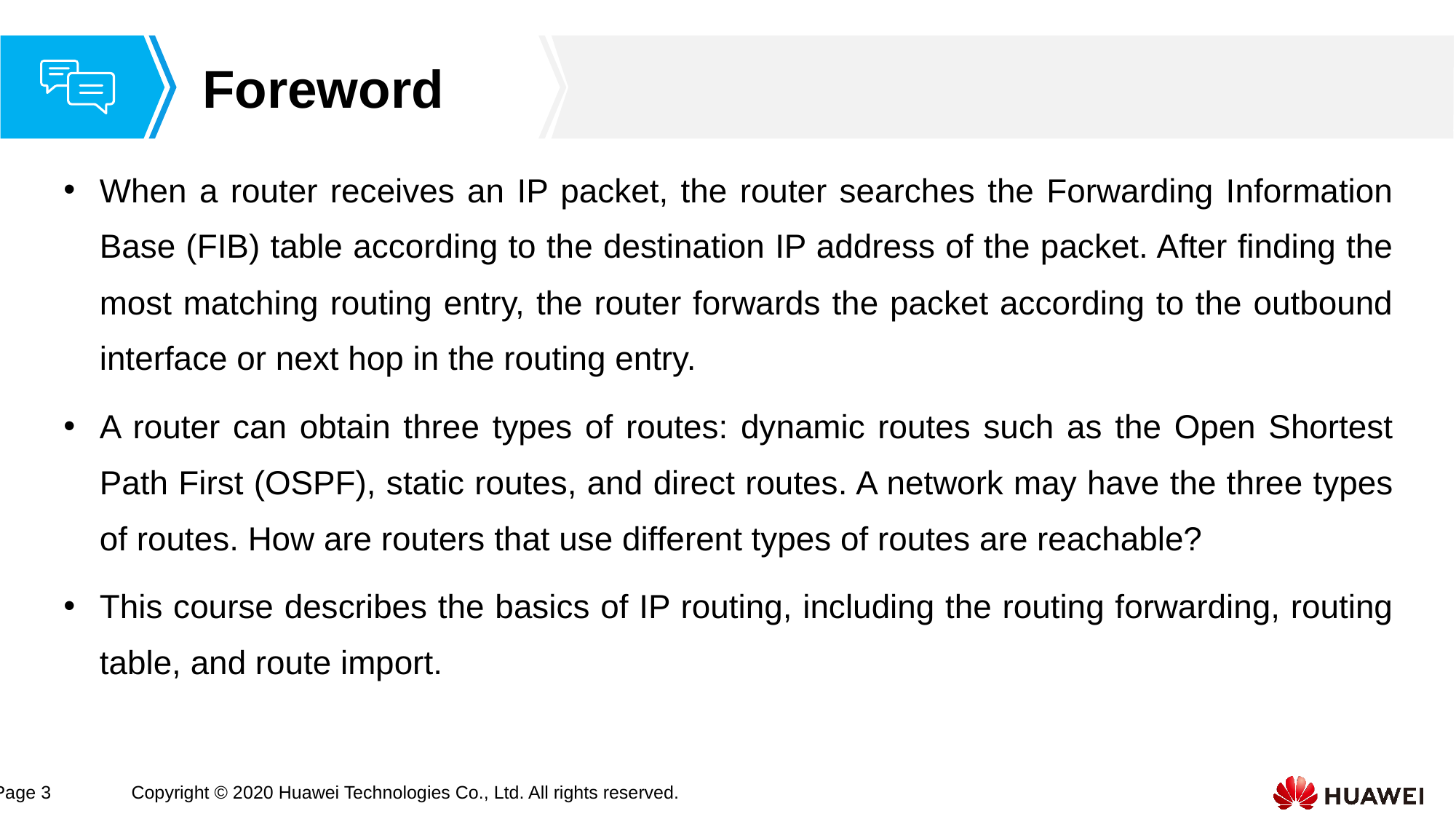

When a router receives an IP packet, the router searches the Forwarding Information Base (FIB) table according to the destination IP address of the packet. After finding the most matching routing entry, the router forwards the packet according to the outbound interface or next hop in the routing entry.
A router can obtain three types of routes: dynamic routes such as the Open Shortest Path First (OSPF), static routes, and direct routes. A network may have the three types of routes. How are routers that use different types of routes are reachable?
This course describes the basics of IP routing, including the routing forwarding, routing table, and route import.